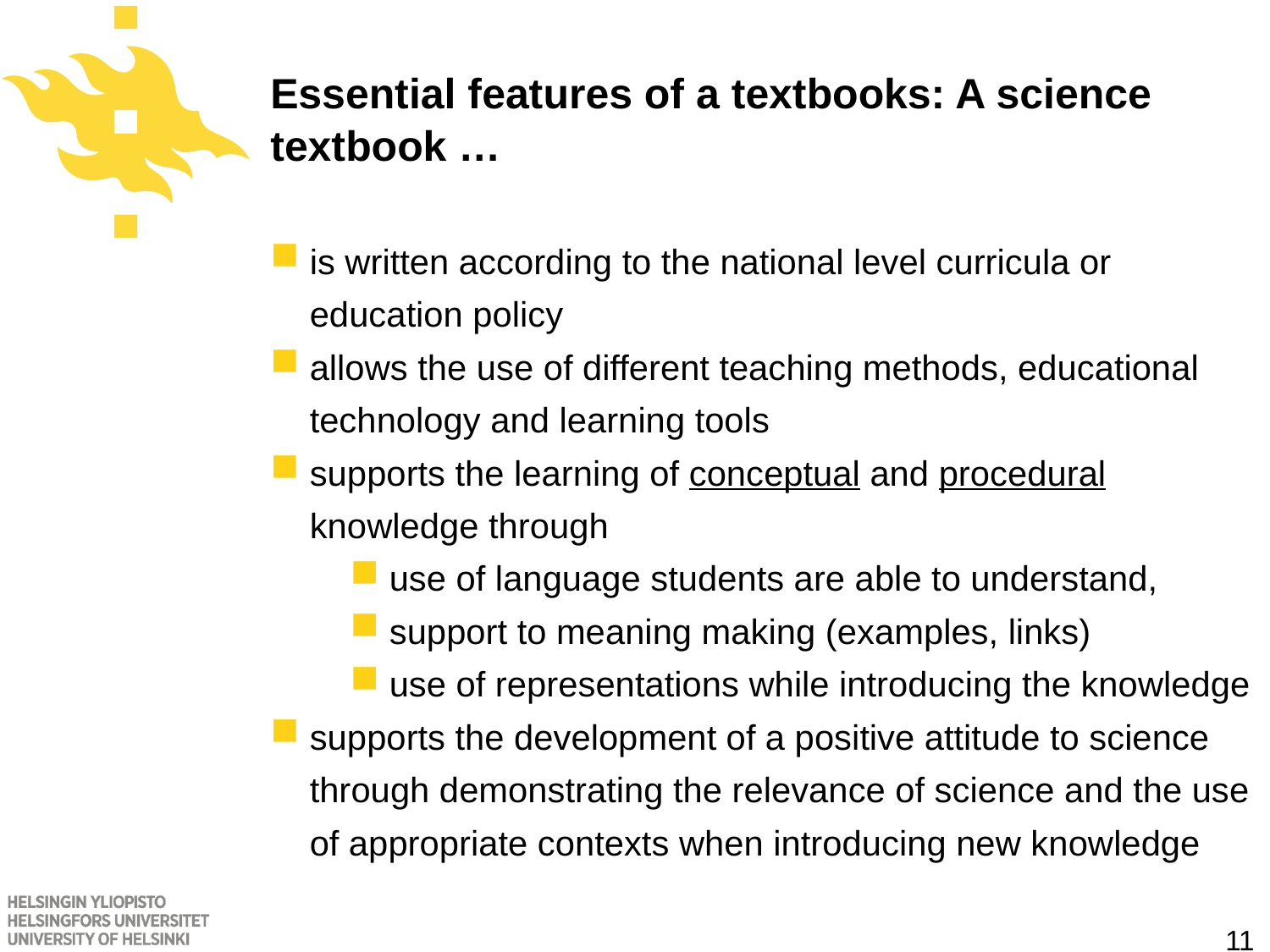

# Essential features of a textbooks: A science textbook …
is written according to the national level curricula or education policy
allows the use of different teaching methods, educational technology and learning tools
supports the learning of conceptual and procedural knowledge through
use of language students are able to understand,
support to meaning making (examples, links)
use of representations while introducing the knowledge
supports the development of a positive attitude to science through demonstrating the relevance of science and the use of appropriate contexts when introducing new knowledge
11